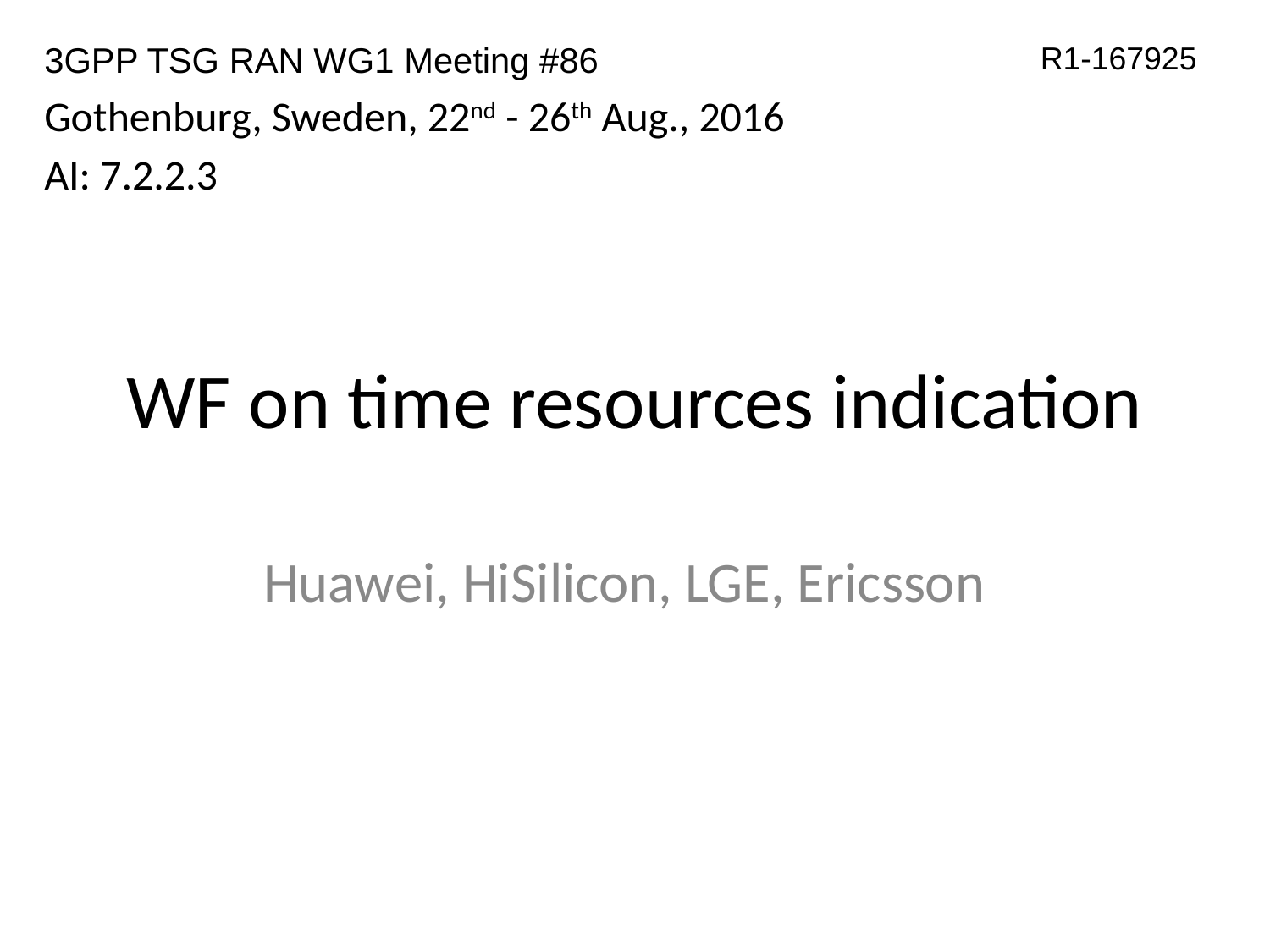

3GPP TSG RAN WG1 Meeting #86
Gothenburg, Sweden, 22nd - 26th Aug., 2016
AI: 7.2.2.3

R1-167925
# WF on time resources indication
Huawei, HiSilicon, LGE, Ericsson